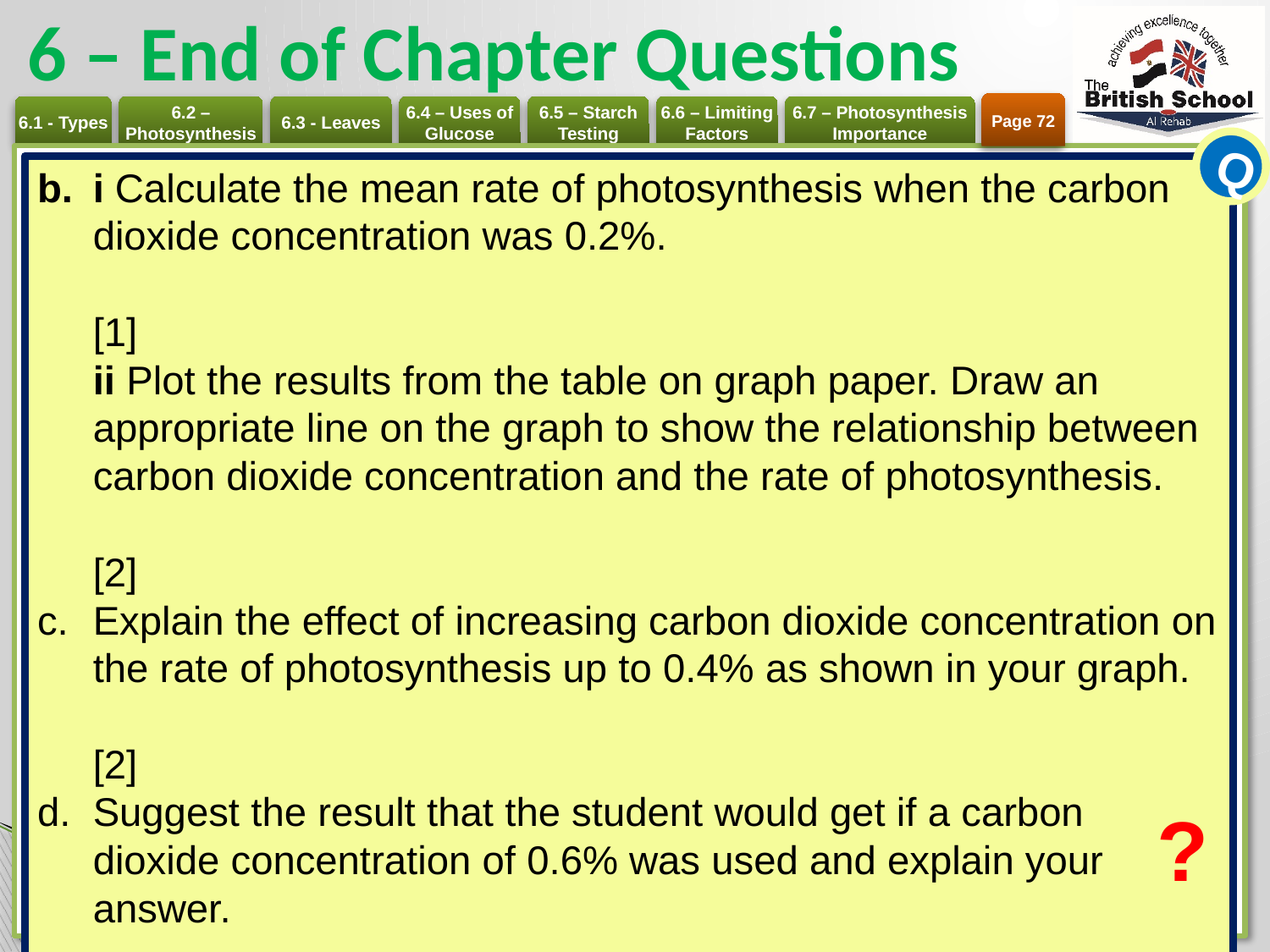

# 6 – End of Chapter Questions
Page 72
Q
i Calculate the mean rate of photosynthesis when the carbon dioxide concentration was 0.2%. 	[1]
ii Plot the results from the table on graph paper. Draw an appropriate line on the graph to show the relationship between carbon dioxide concentration and the rate of photosynthesis. 	[2]
Explain the effect of increasing carbon dioxide concentration on the rate of photosynthesis up to 0.4% as shown in your graph. 	[2]
Suggest the result that the student would get if a carbon dioxide concentration of 0.6% was used and explain your answer. 	[3]
The student used tap water as the 0% carbon dioxide concentration. Explain why the student recorded some bubbles being produced. 	[1]
[Cambridge IGCSE® Biology 0610/32, Question 3, October/November 2009]
?